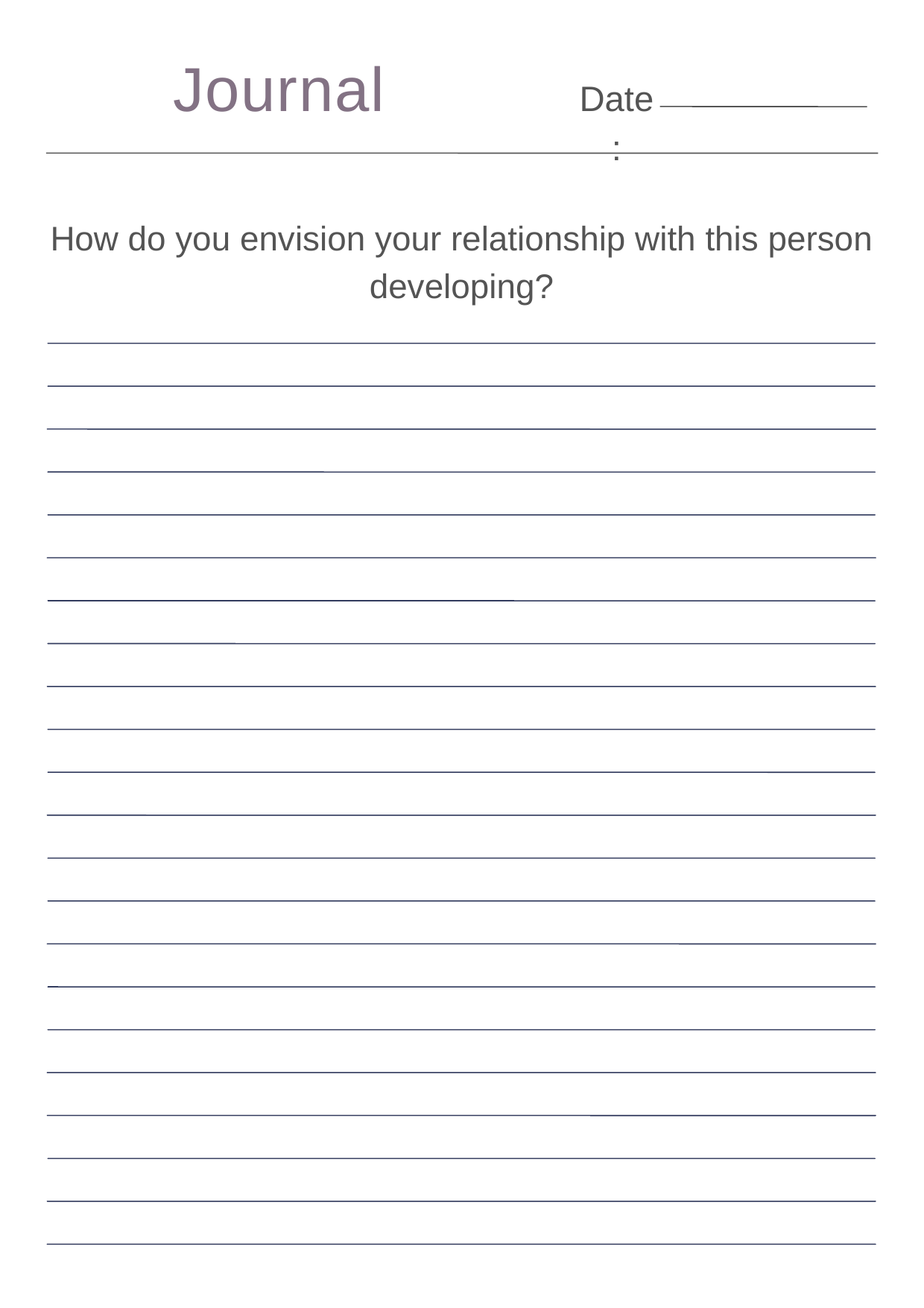

Journal
Date:

How do you envision your relationship with this person developing?